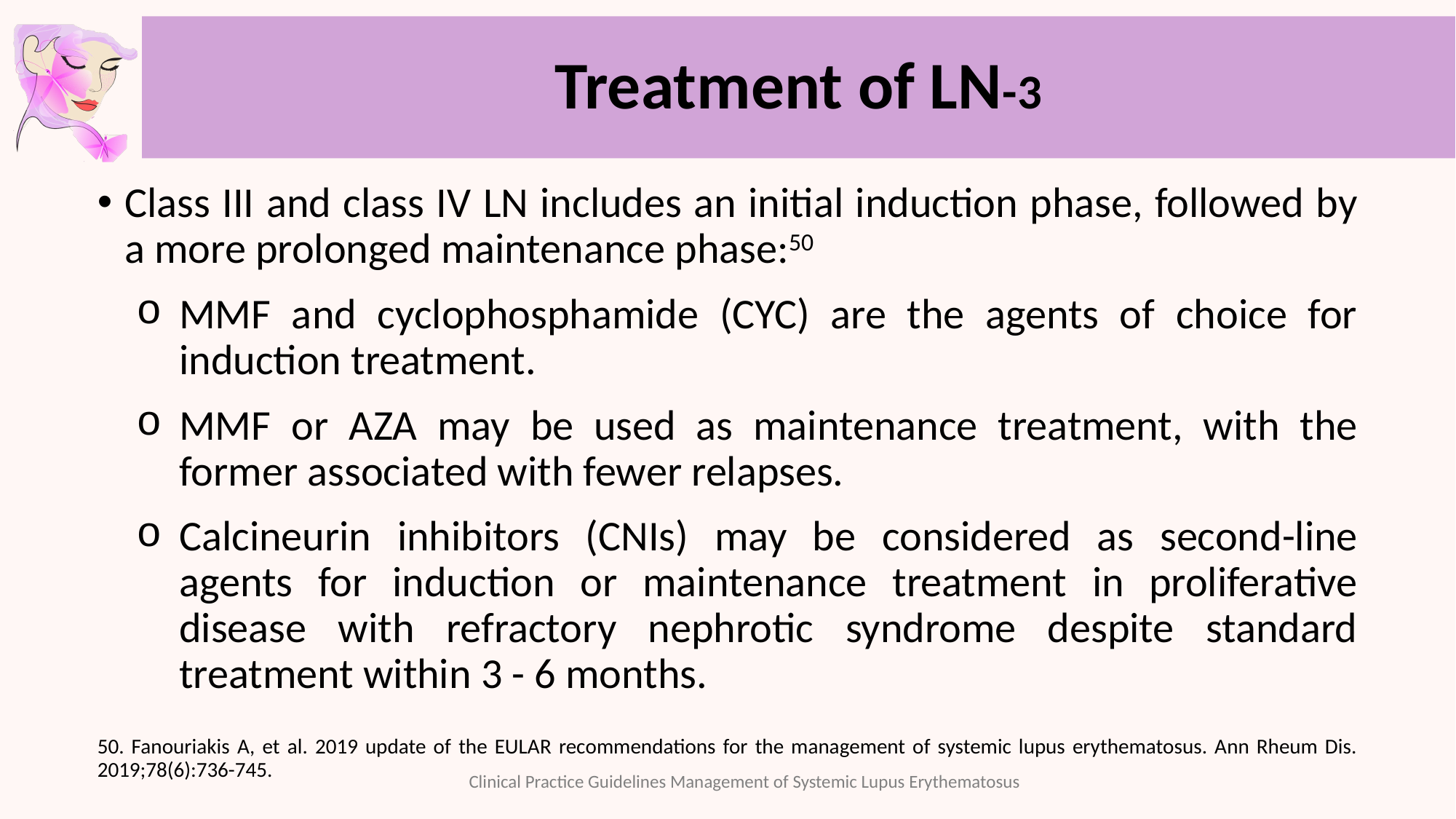

# Treatment of LN-3
Class III and class IV LN includes an initial induction phase, followed by a more prolonged maintenance phase:50
MMF and cyclophosphamide (CYC) are the agents of choice for induction treatment.
MMF or AZA may be used as maintenance treatment, with the former associated with fewer relapses.
Calcineurin inhibitors (CNIs) may be considered as second-line agents for induction or maintenance treatment in proliferative disease with refractory nephrotic syndrome despite standard treatment within 3 - 6 months.
50. Fanouriakis A, et al. 2019 update of the EULAR recommendations for the management of systemic lupus erythematosus. Ann Rheum Dis. 2019;78(6):736-745.